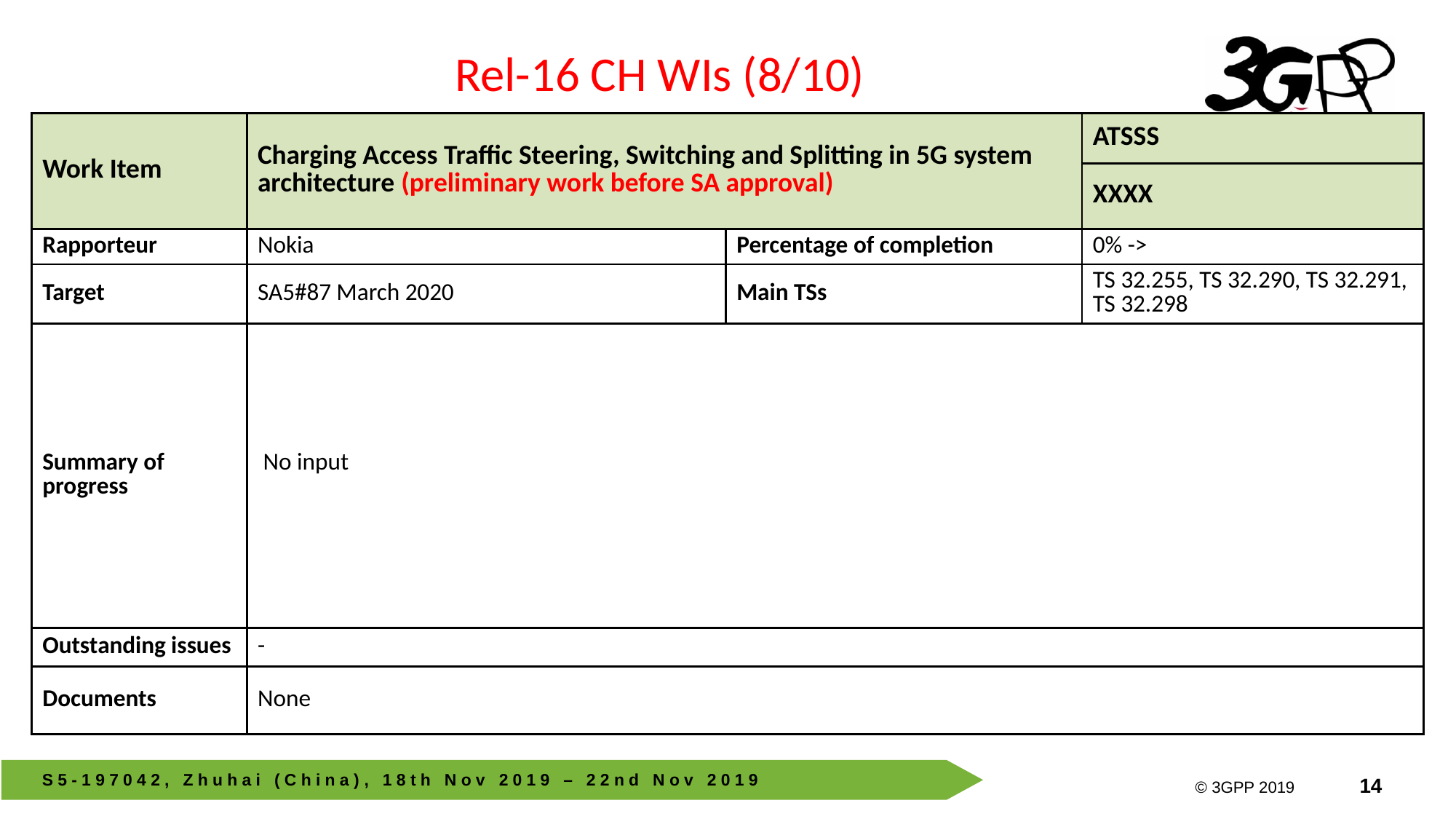

Rel-16 CH WIs (8/10)
| Work Item | Charging Access Traffic Steering, Switching and Splitting in 5G system architecture (preliminary work before SA approval) |  | ATSSS |
| --- | --- | --- | --- |
|  |  |  | XXXX |
| Rapporteur | Nokia | Percentage of completion | 0% -> |
| Target | SA5#87 March 2020 | Main TSs | TS 32.255, TS 32.290, TS 32.291, TS 32.298 |
| Summary of progress | No input |  |  |
| Outstanding issues | - |  |  |
| Documents | None |  |  |